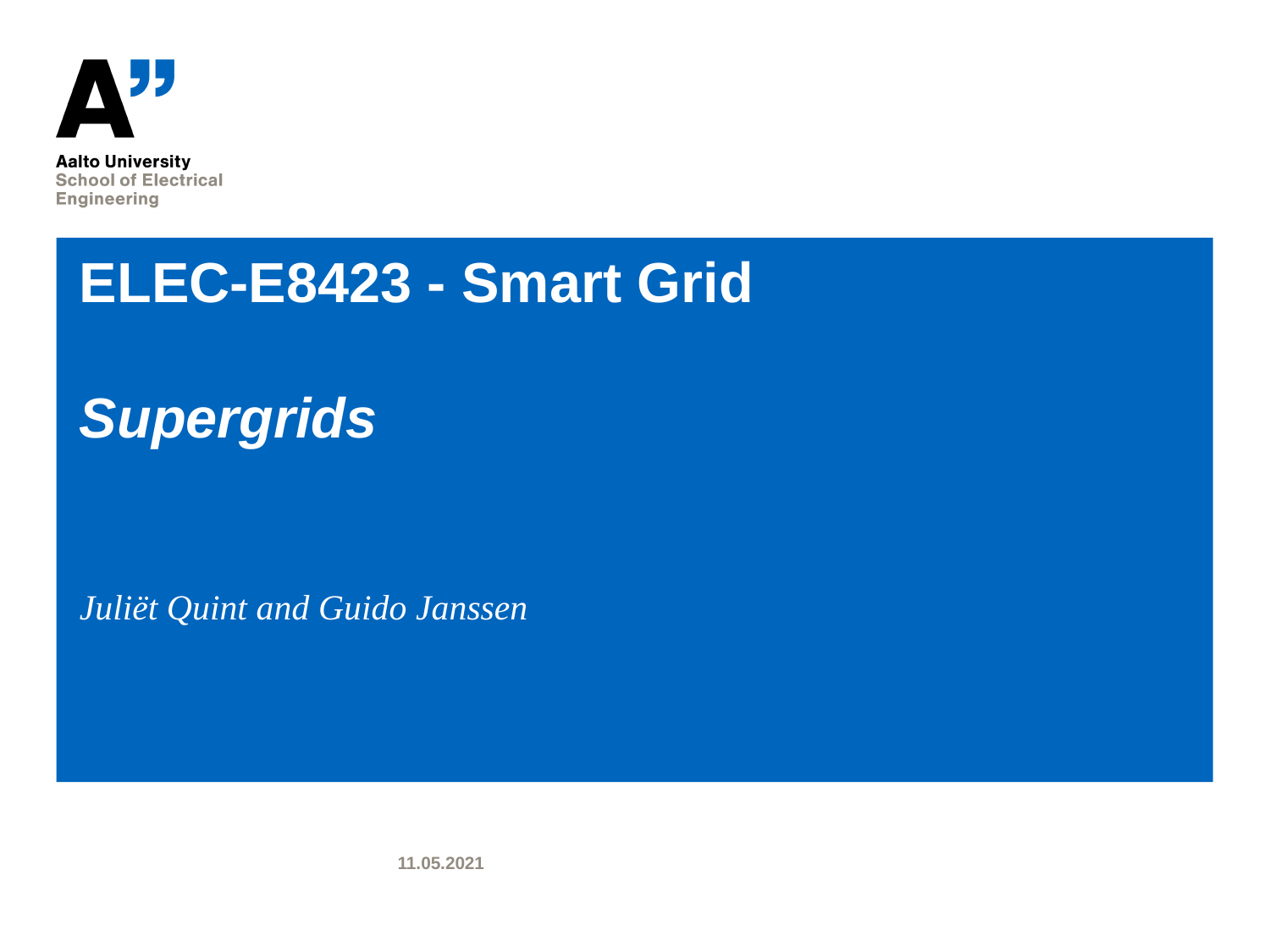

# ELEC-E8423 - Smart Grid Supergrids
Juliët Quint and Guido Janssen

11.05.2021